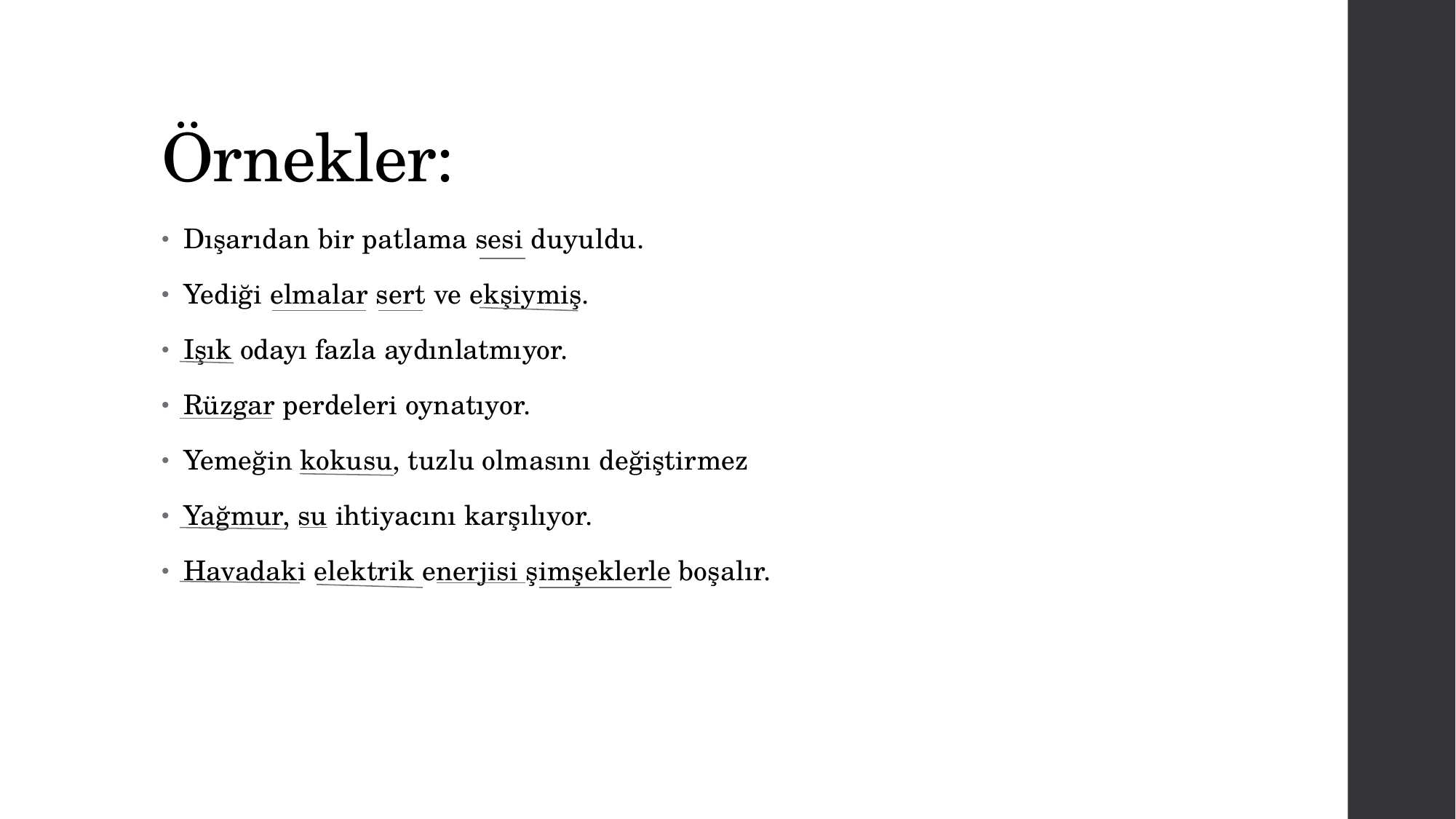

# Örnekler:
Dışarıdan bir patlama sesi duyuldu.
Yediği elmalar sert ve ekşiymiş.
Işık odayı fazla aydınlatmıyor.
Rüzgar perdeleri oynatıyor.
Yemeğin kokusu, tuzlu olmasını değiştirmez
Yağmur, su ihtiyacını karşılıyor.
Havadaki elektrik enerjisi şimşeklerle boşalır.